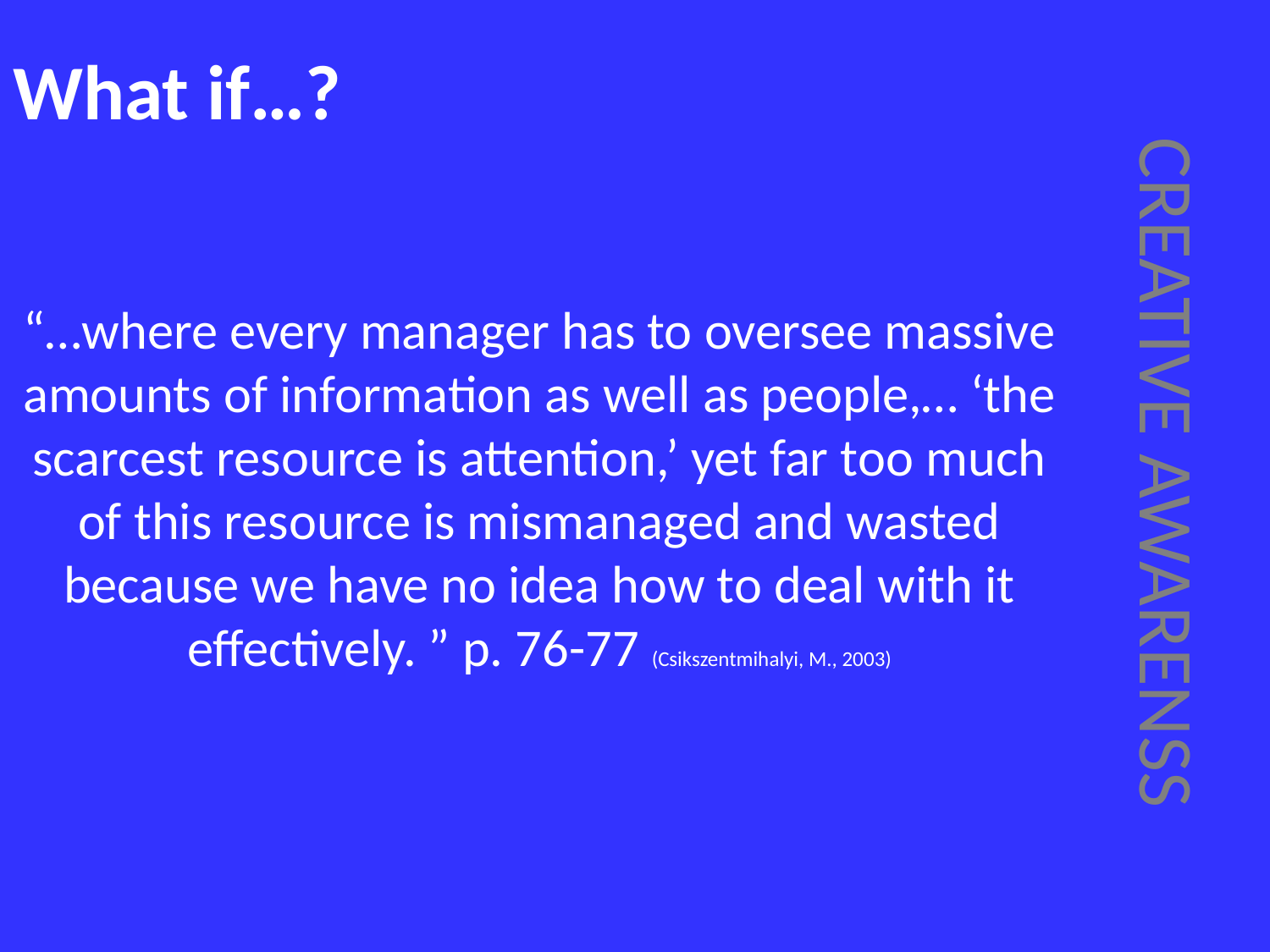

# What if…?
“…where every manager has to oversee massive amounts of information as well as people,… ‘the scarcest resource is attention,’ yet far too much of this resource is mismanaged and wasted because we have no idea how to deal with it effectively. ” p. 76-77 (Csikszentmihalyi, M., 2003)
CREATIVE AWARENSS